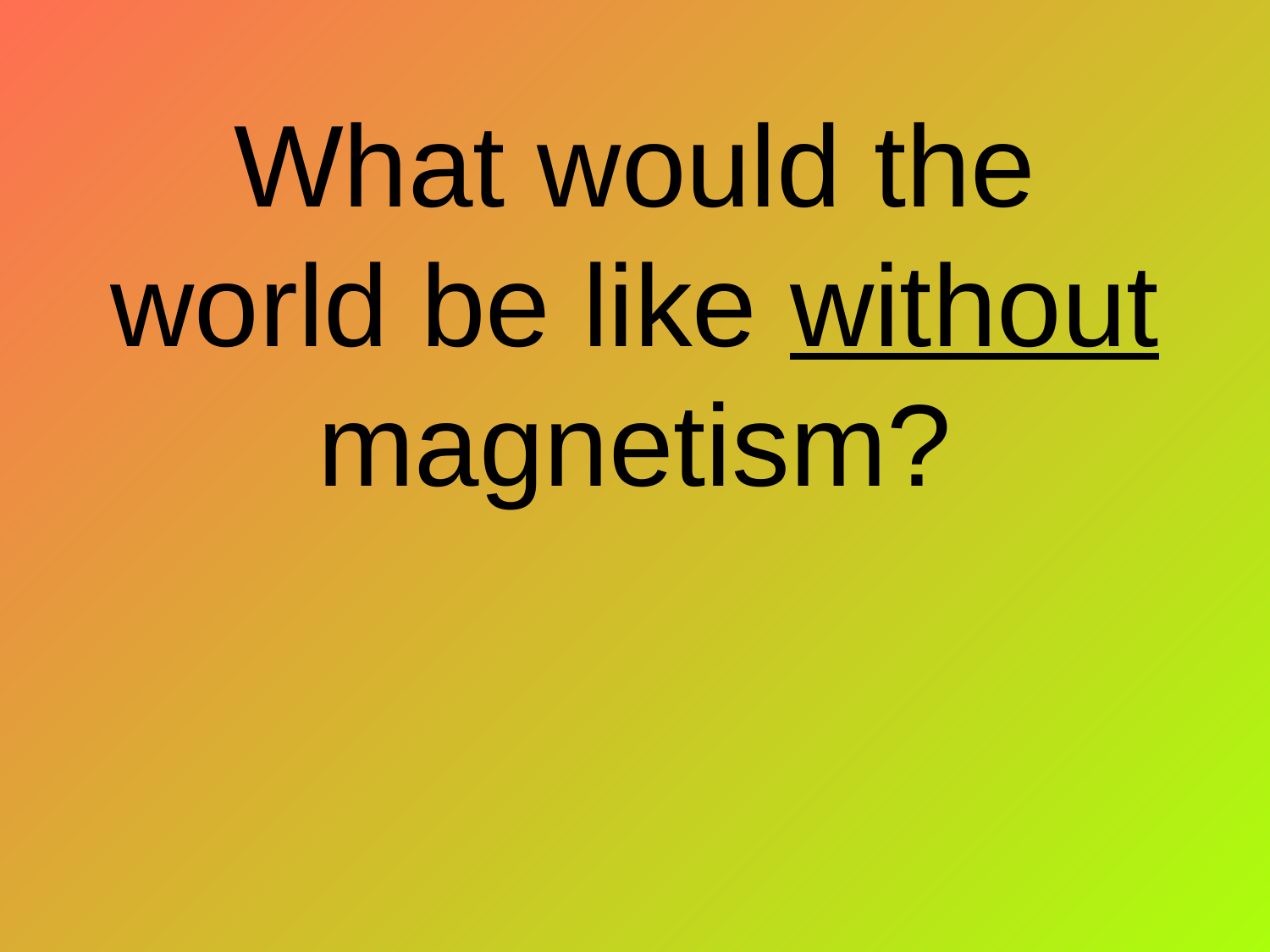

What would the world be like without magnetism?